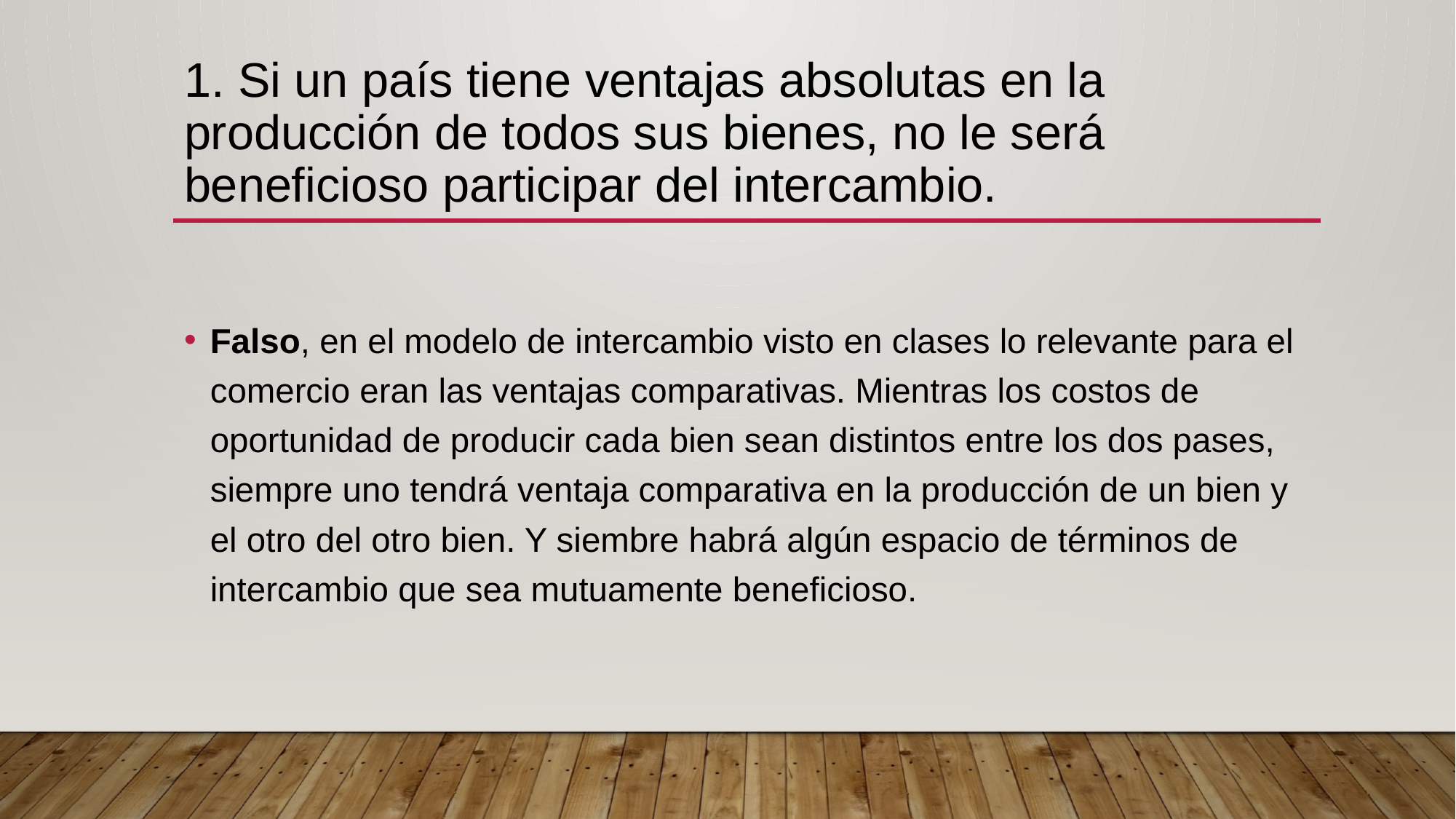

# 1. Si un país tiene ventajas absolutas en la producción de todos sus bienes, no le será beneficioso participar del intercambio.
Falso, en el modelo de intercambio visto en clases lo relevante para el comercio eran las ventajas comparativas. Mientras los costos de oportunidad de producir cada bien sean distintos entre los dos pases, siempre uno tendrá ventaja comparativa en la producción de un bien y el otro del otro bien. Y siembre habrá algún espacio de términos de intercambio que sea mutuamente beneficioso.